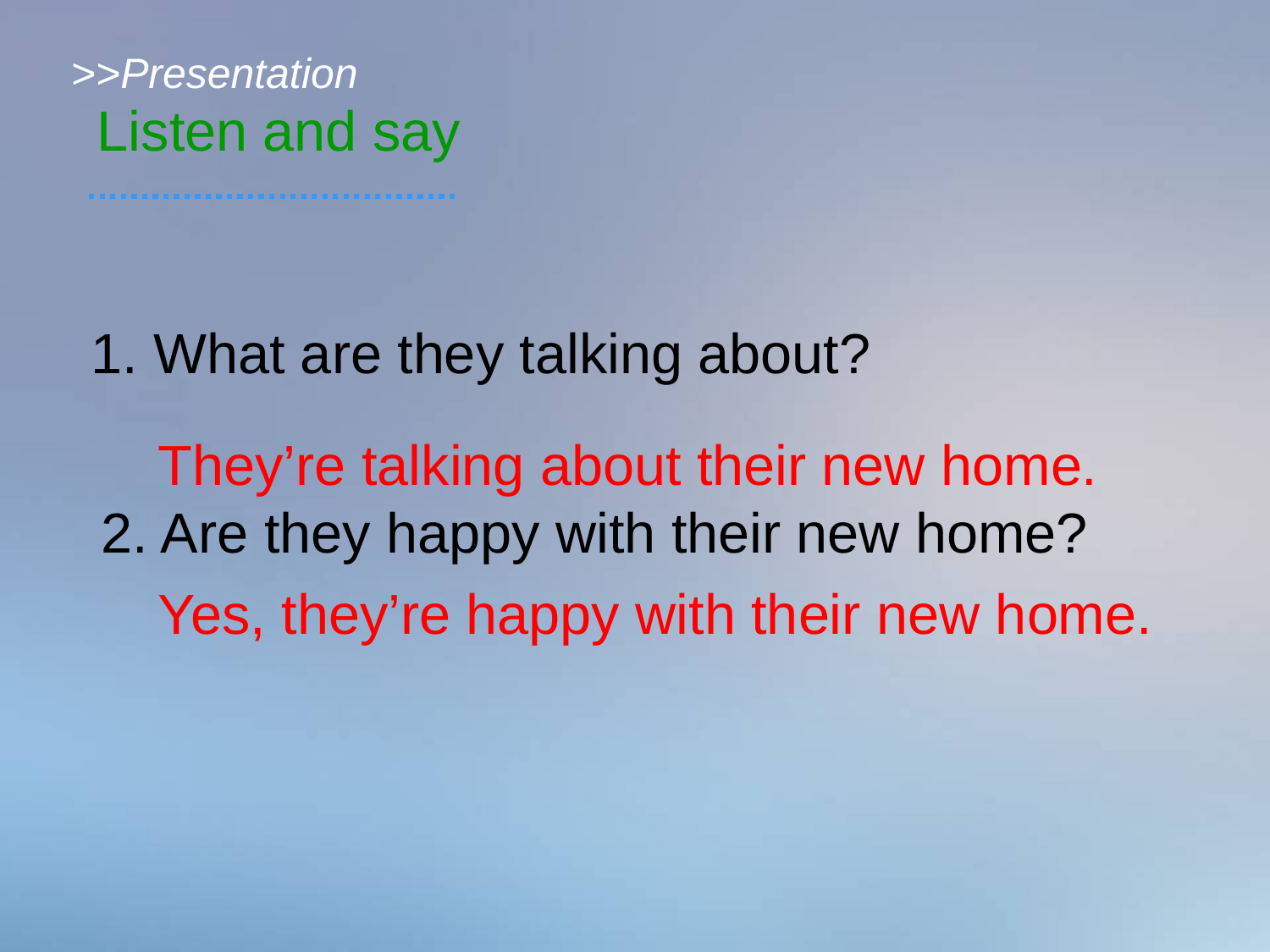

# >>Presentation
Listen and say
1. What are they talking about?
They’re talking about their new home.
2. Are they happy with their new home?
Yes, they’re happy with their new home.